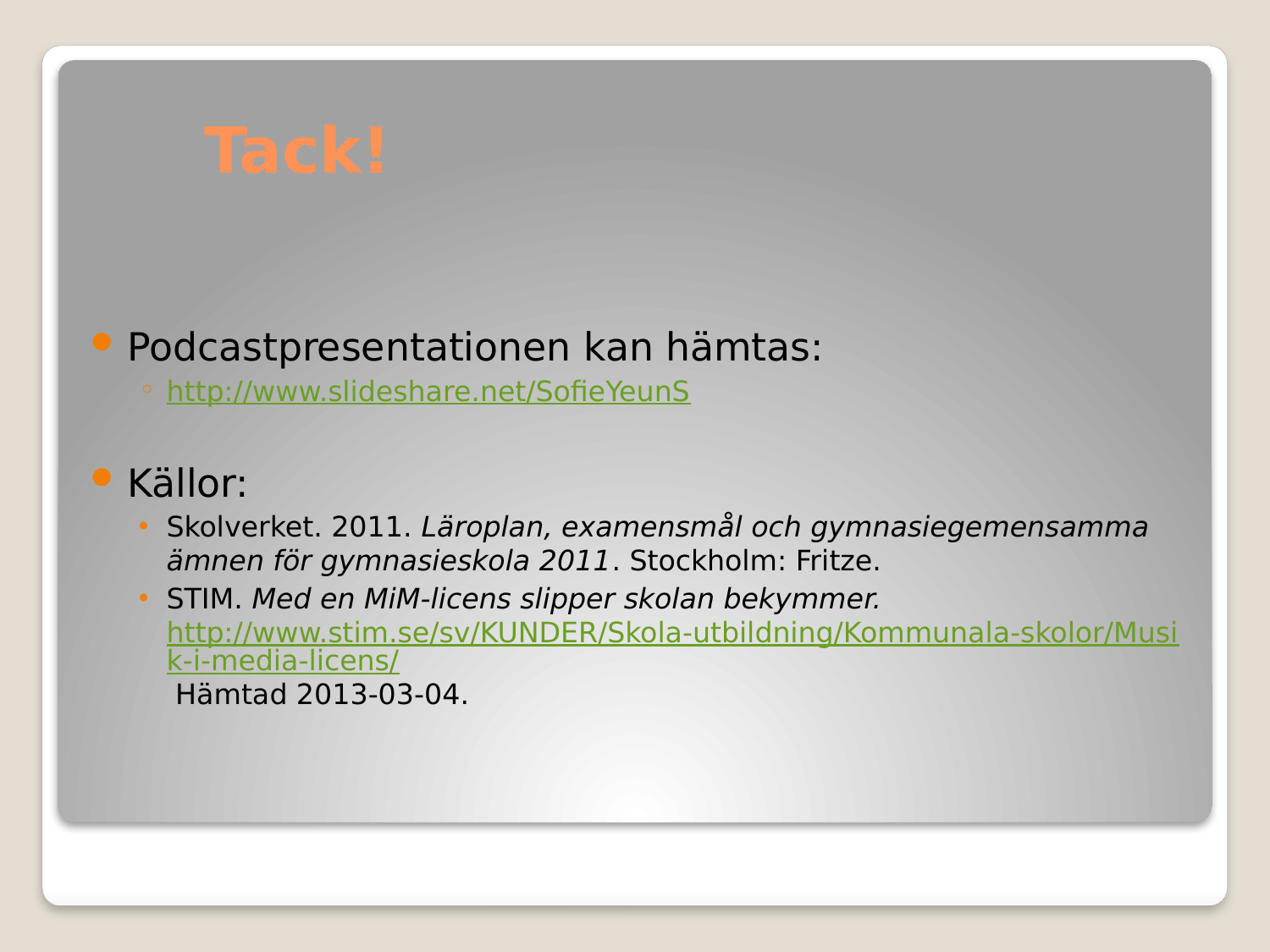

# Tack!

Podcastpresentationen kan hämtas:
http://www.slideshare.net/SofieYeunS

Källor:
Skolverket. 2011. Läroplan, examensmål och gymnasiegemensamma ämnen för gymnasieskola 2011. Stockholm: Fritze.
STIM. Med en MiM-licens slipper skolan bekymmer. http://www.stim.se/sv/KUNDER/Skola-utbildning/Kommunala-skolor/Musik-i-media-licens/ Hämtad 2013-03-04.